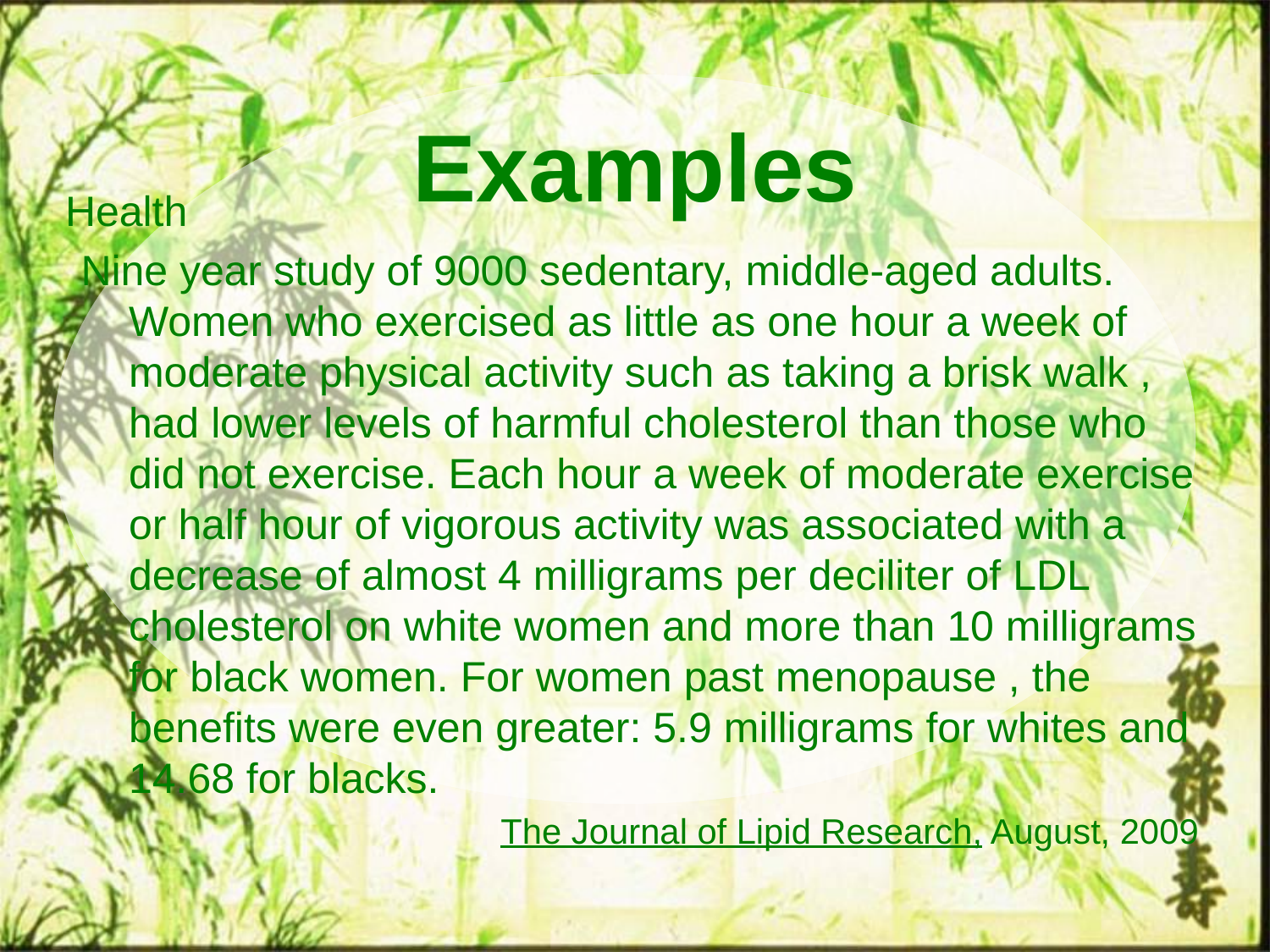

Examples
Health
Nine year study of 9000 sedentary, middle-aged adults. Women who exercised as little as one hour a week of moderate physical activity such as taking a brisk walk , had lower levels of harmful cholesterol than those who did not exercise. Each hour a week of moderate exercise or half hour of vigorous activity was associated with a decrease of almost 4 milligrams per deciliter of LDL cholesterol on white women and more than 10 milligrams for black women. For women past menopause , the benefits were even greater: 5.9 milligrams for whites and 14.68 for blacks.
The Journal of Lipid Research, August, 2009